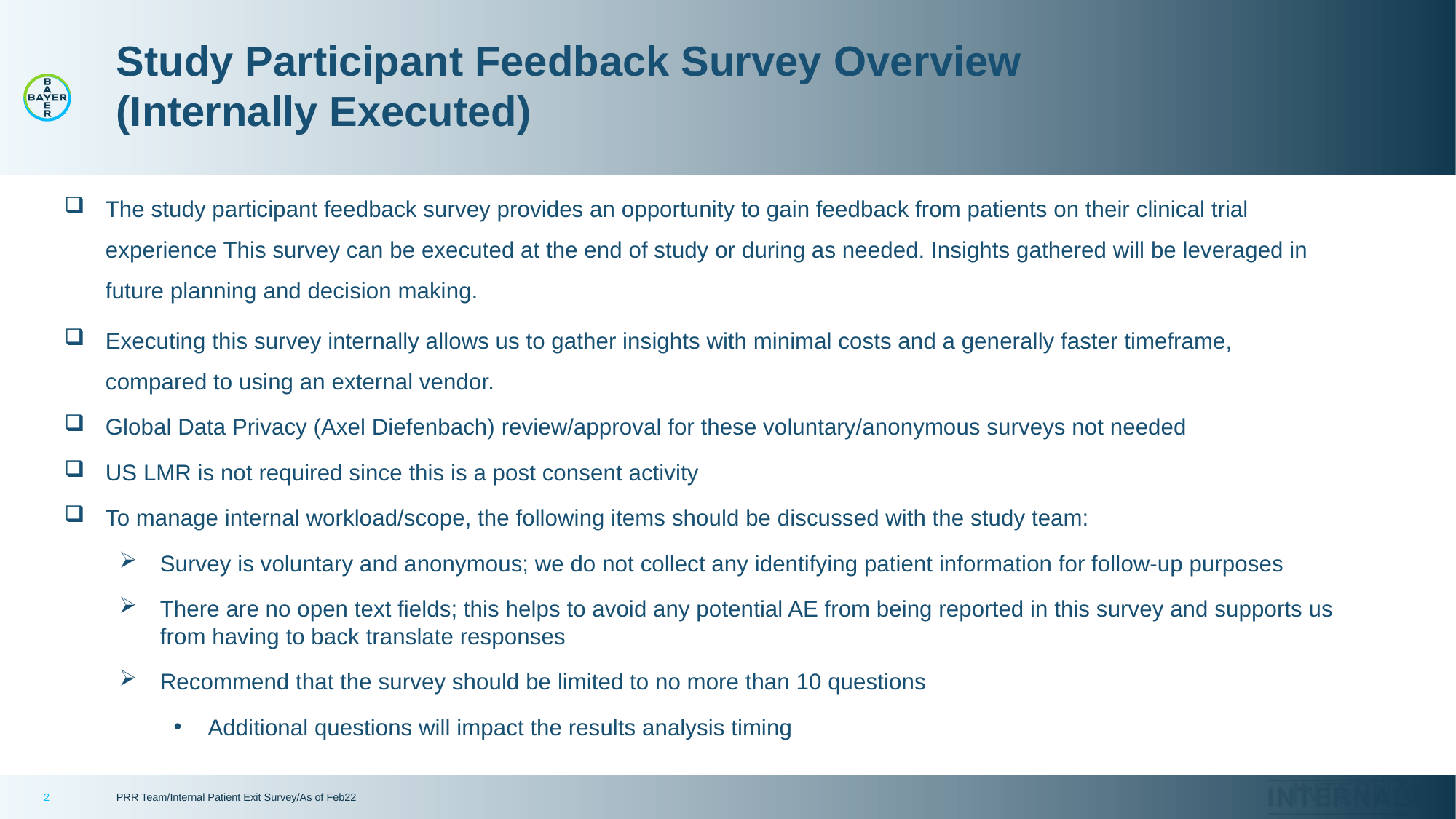

# Study Participant Feedback Survey Overview (Internally Executed)
The study participant feedback survey provides an opportunity to gain feedback from patients on their clinical trial experience This survey can be executed at the end of study or during as needed. Insights gathered will be leveraged in future planning and decision making.
Executing this survey internally allows us to gather insights with minimal costs and a generally faster timeframe, compared to using an external vendor.
Global Data Privacy (Axel Diefenbach) review/approval for these voluntary/anonymous surveys not needed
US LMR is not required since this is a post consent activity
To manage internal workload/scope, the following items should be discussed with the study team:
Survey is voluntary and anonymous; we do not collect any identifying patient information for follow-up purposes
There are no open text fields; this helps to avoid any potential AE from being reported in this survey and supports us from having to back translate responses
Recommend that the survey should be limited to no more than 10 questions
Additional questions will impact the results analysis timing

2
PRR Team/Internal Patient Exit Survey/As of Feb22